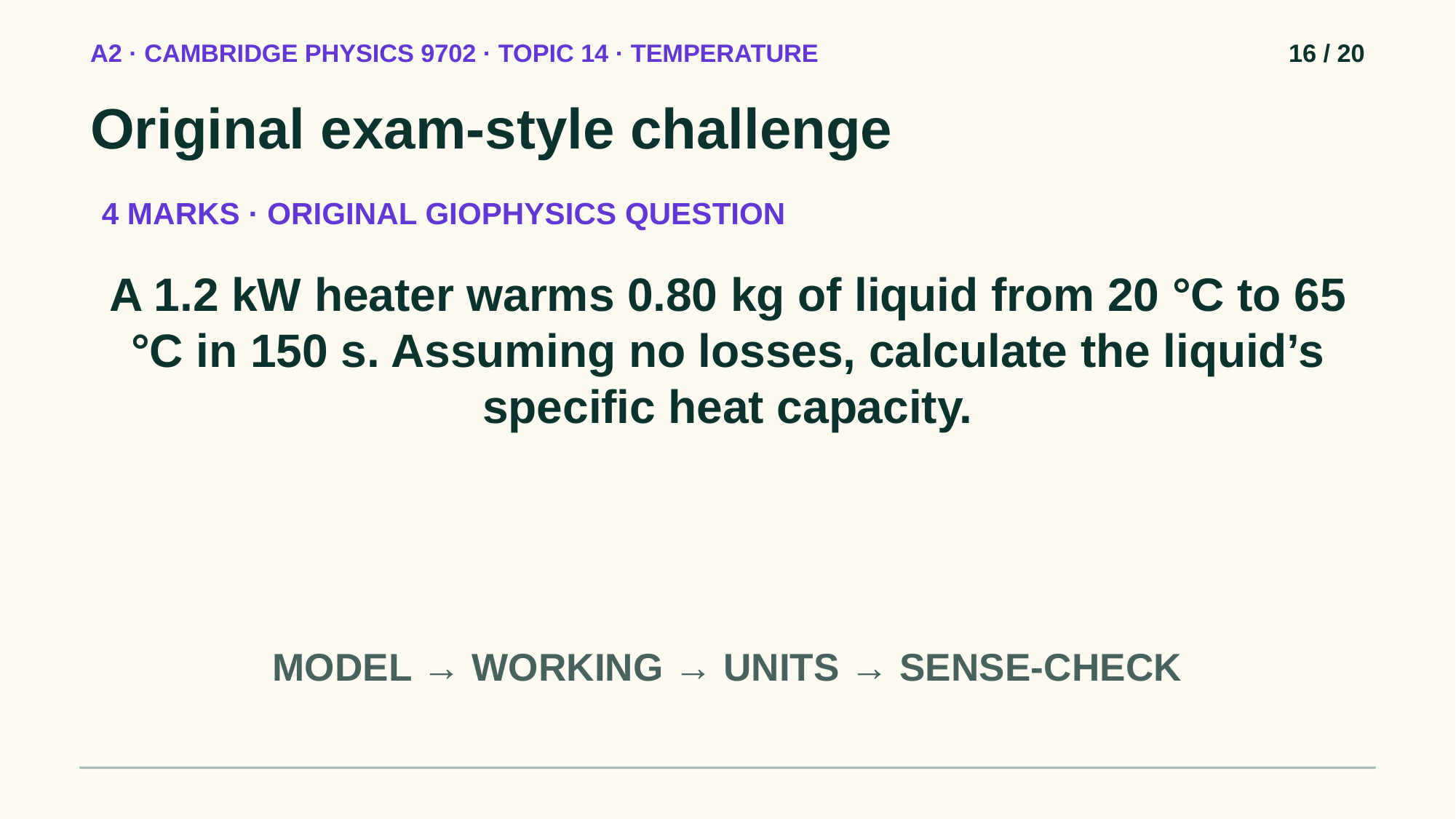

A2 · CAMBRIDGE PHYSICS 9702 · TOPIC 14 · TEMPERATURE
16 / 20
Original exam-style challenge
4 MARKS · ORIGINAL GIOPHYSICS QUESTION
A 1.2 kW heater warms 0.80 kg of liquid from 20 °C to 65 °C in 150 s. Assuming no losses, calculate the liquid’s specific heat capacity.
MODEL → WORKING → UNITS → SENSE-CHECK